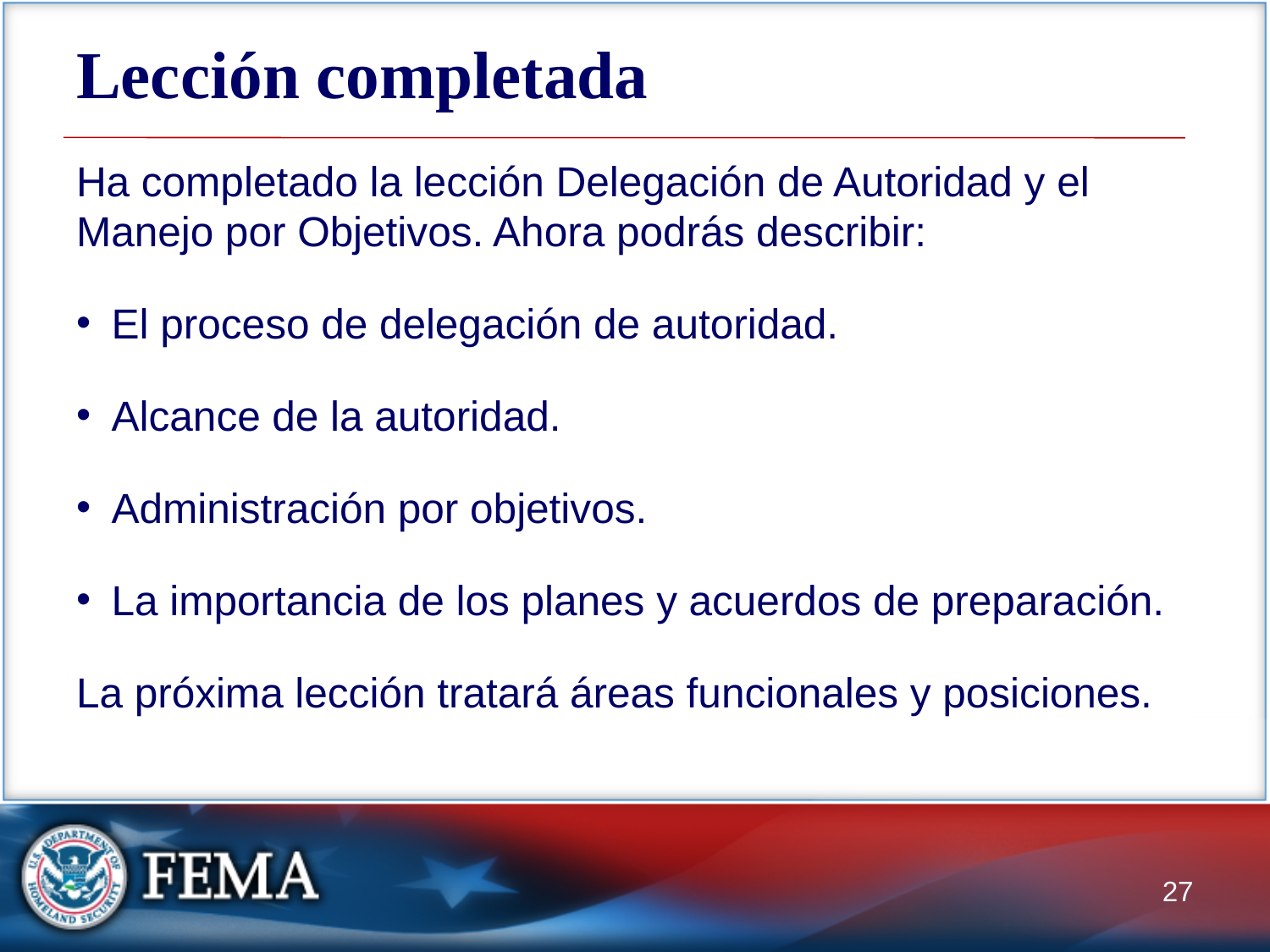

# Lección completada
Ha completado la lección Delegación de Autoridad y el Manejo por Objetivos. Ahora podrás describir:
El proceso de delegación de autoridad.
Alcance de la autoridad.
Administración por objetivos.
La importancia de los planes y acuerdos de preparación.
La próxima lección tratará áreas funcionales y posiciones.
27